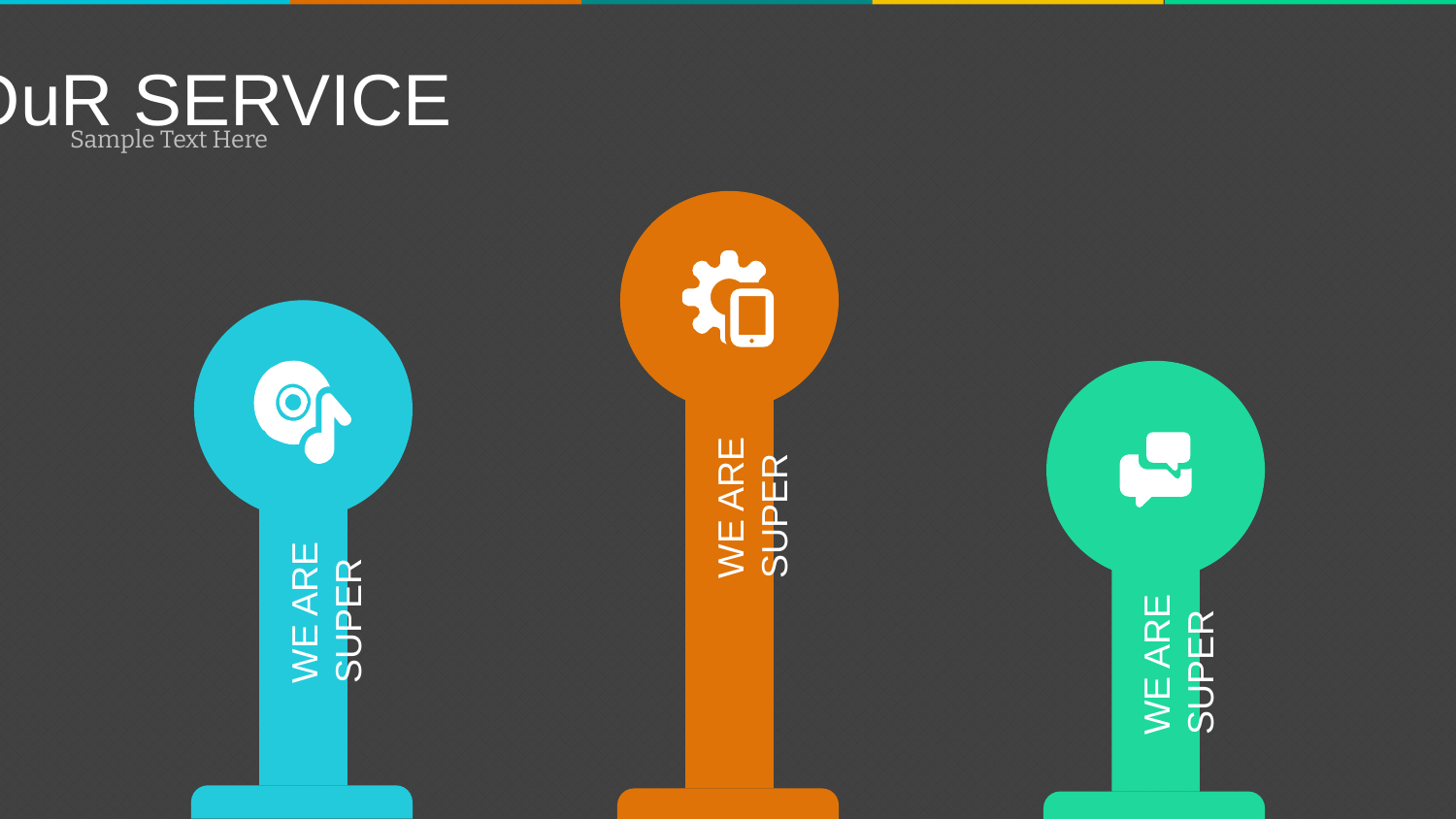

OuR SERVICE
Sample Text Here

WE ARE SUPER
WE ARE SUPER
WE ARE SUPER